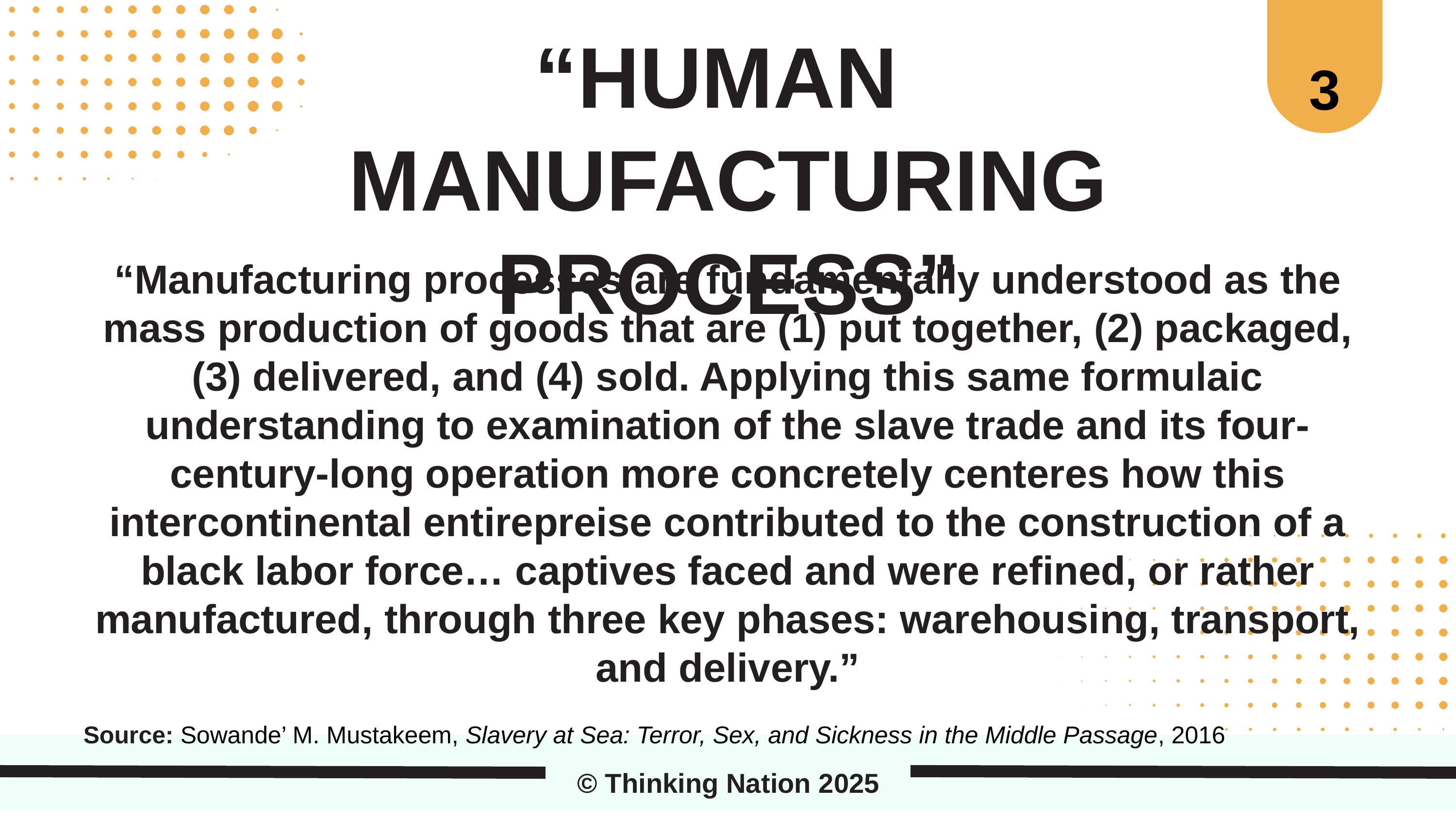

3
“HUMAN
MANUFACTURING PROCESS”
“Manufacturing processes are fundamentally understood as the mass production of goods that are (1) put together, (2) packaged, (3) delivered, and (4) sold. Applying this same formulaic understanding to examination of the slave trade and its four-century-long operation more concretely centeres how this intercontinental entirepreise contributed to the construction of a black labor force… captives faced and were refined, or rather manufactured, through three key phases: warehousing, transport, and delivery.”

Source: Sowande’ M. Mustakeem, Slavery at Sea: Terror, Sex, and Sickness in the Middle Passage, 2016

© Thinking Nation 2025